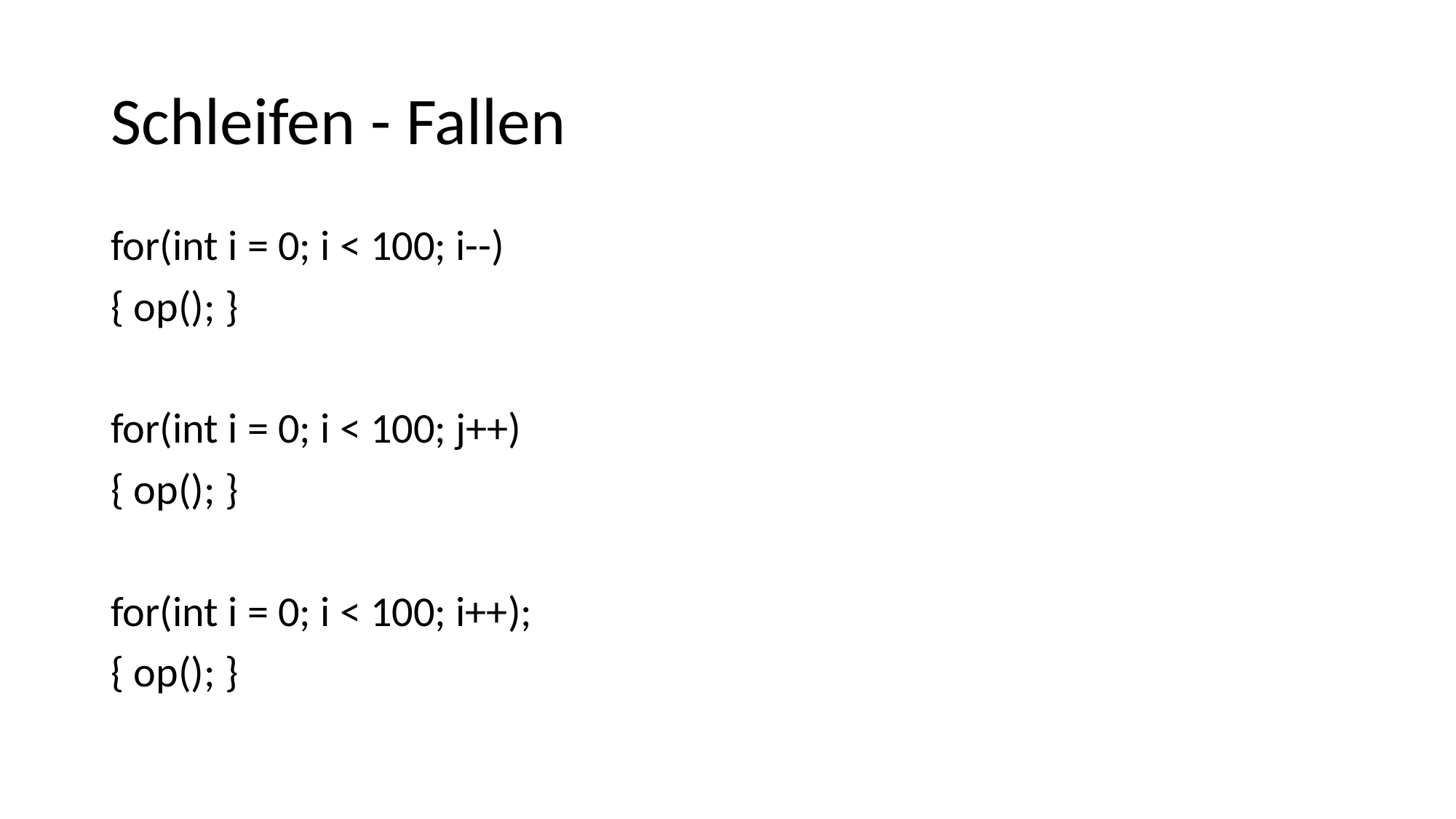

# Schleifen - Fallen
for(int i = 0; i < 100; i--)
{ op(); }

for(int i = 0; i < 100; j++)
{ op(); }

for(int i = 0; i < 100; i++);
{ op(); }